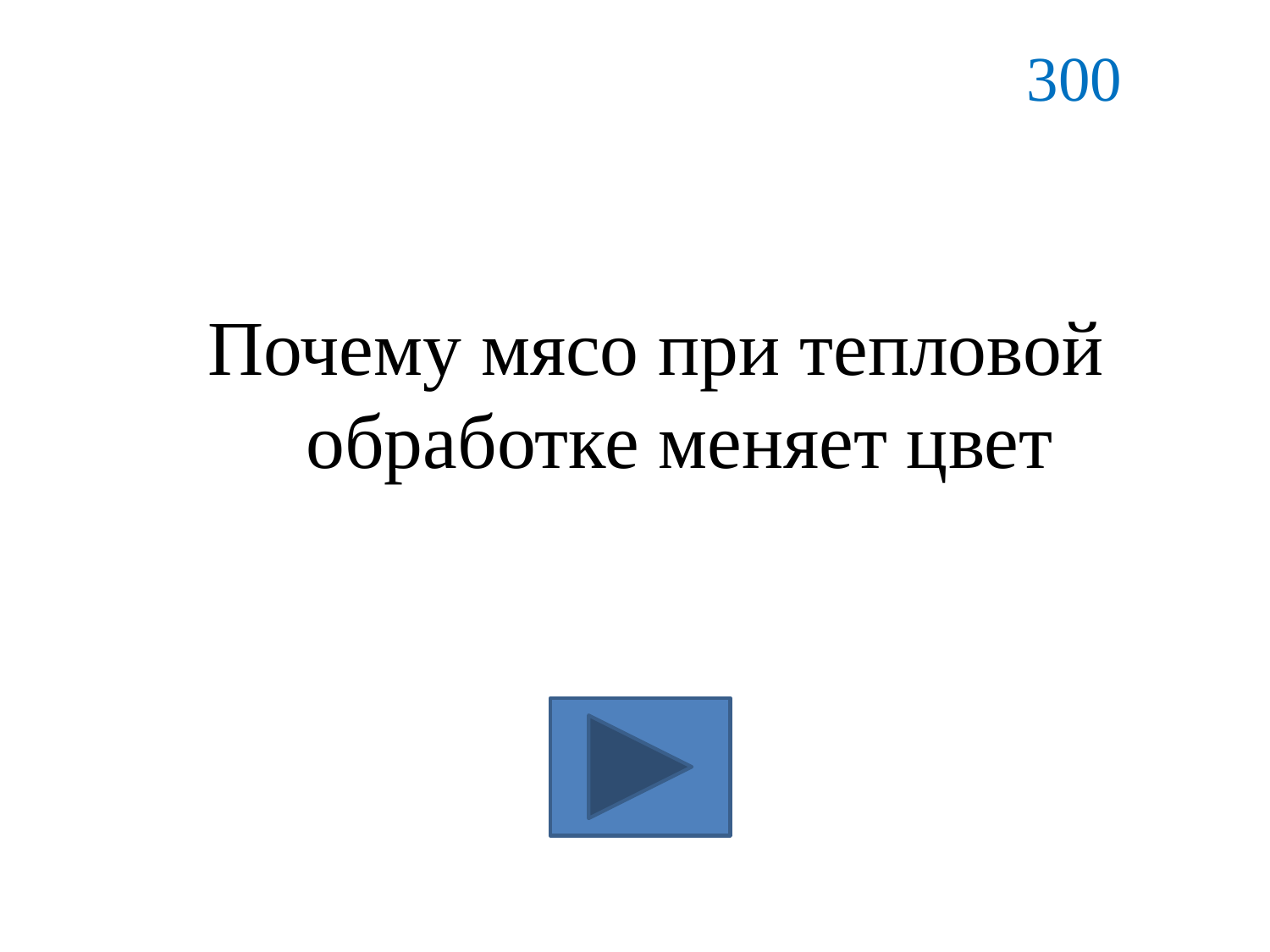

300

Почему мясо при тепловой обработке меняет цвет